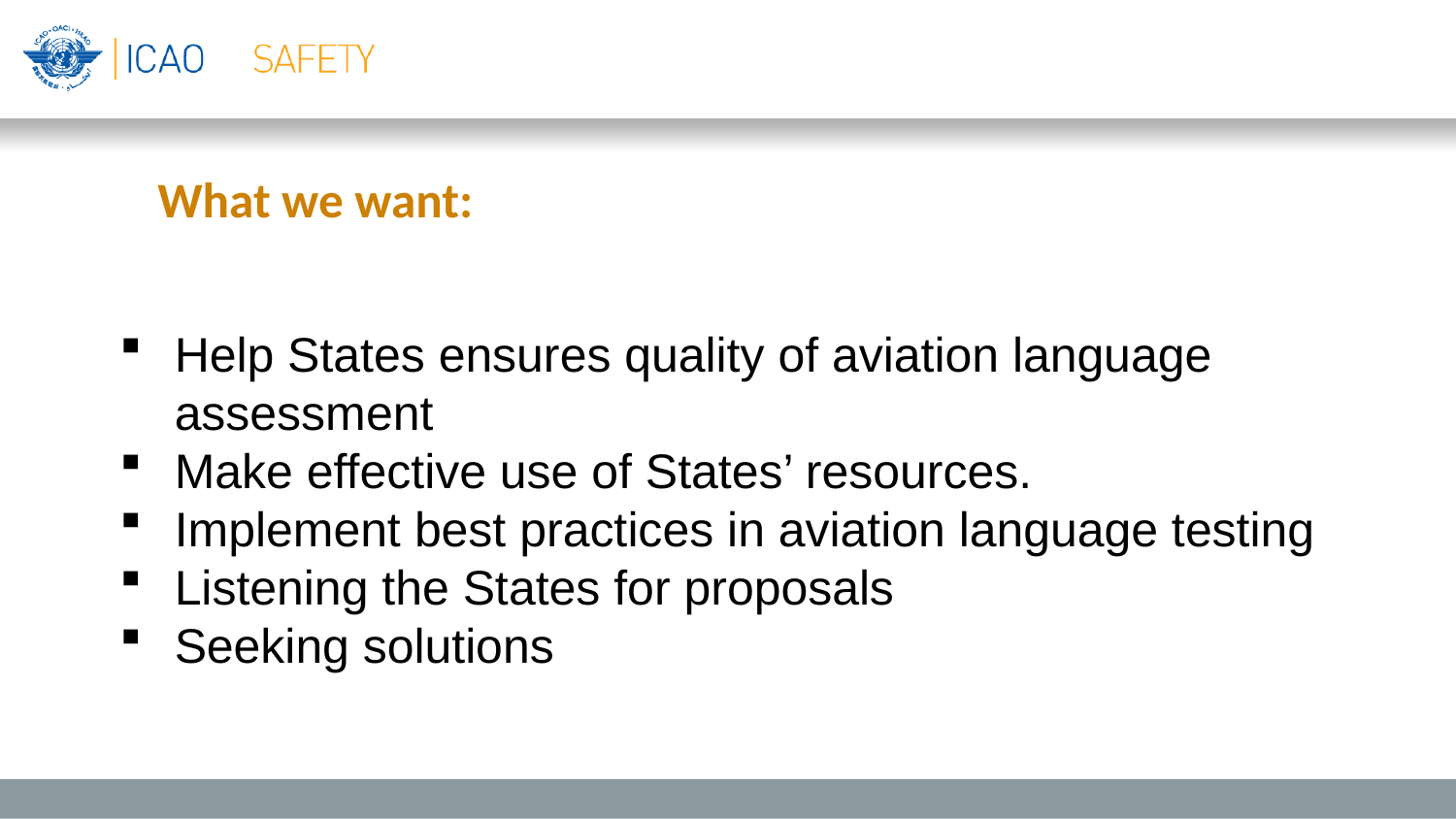

What we want:
Help States ensures quality of aviation language assessment
Make effective use of States’ resources.
Implement best practices in aviation language testing
Listening the States for proposals
Seeking solutions